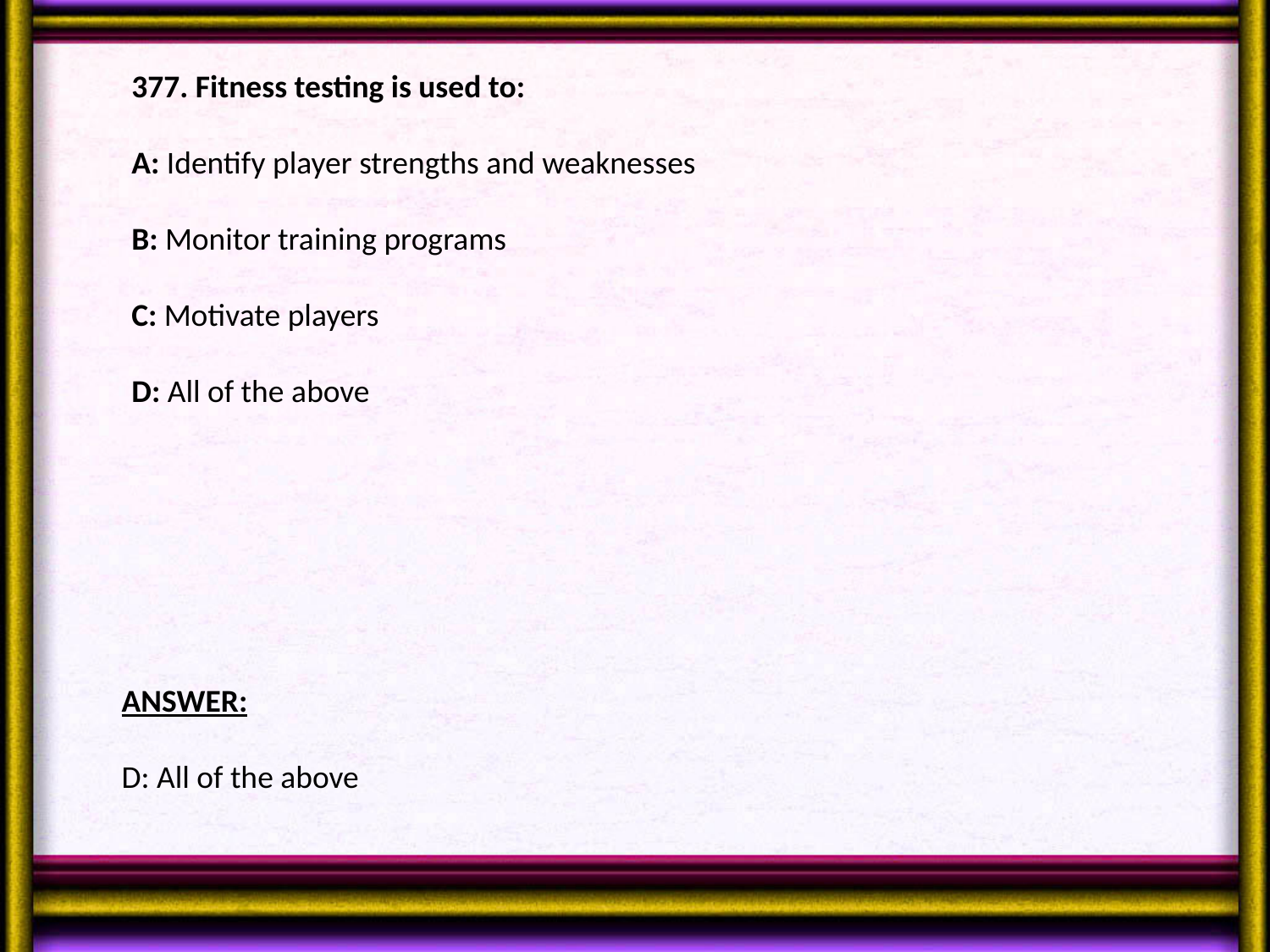

377. Fitness testing is used to:

A: Identify player strengths and weaknesses

B: Monitor training programs

C: Motivate players

D: All of the above
ANSWER:

D: All of the above